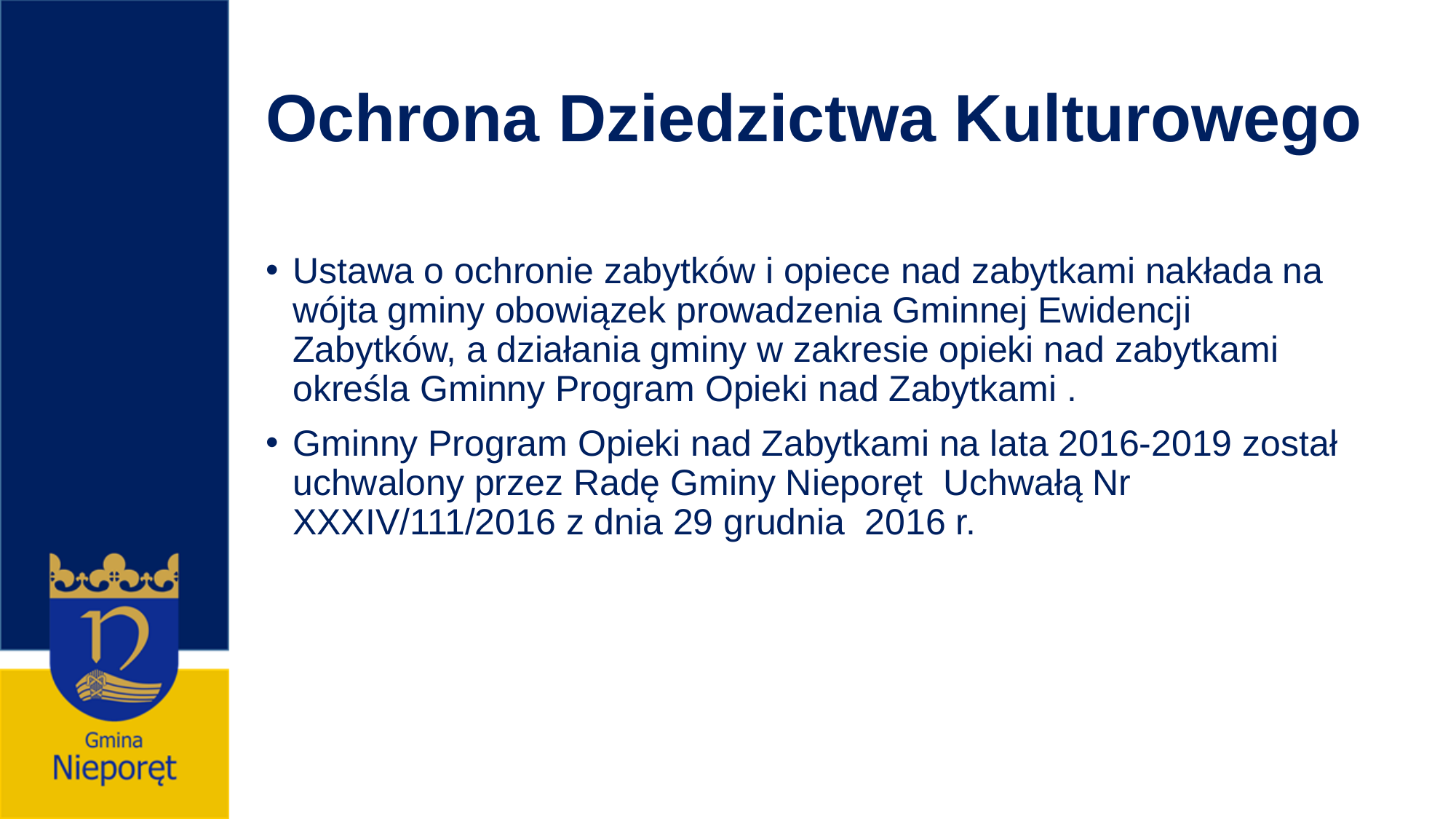

# Ochrona Dziedzictwa Kulturowego
Ustawa o ochronie zabytków i opiece nad zabytkami nakłada na wójta gminy obowiązek prowadzenia Gminnej Ewidencji Zabytków, a działania gminy w zakresie opieki nad zabytkami określa Gminny Program Opieki nad Zabytkami .
Gminny Program Opieki nad Zabytkami na lata 2016-2019 został uchwalony przez Radę Gminy Nieporęt  Uchwałą Nr XXXIV/111/2016 z dnia 29 grudnia  2016 r.